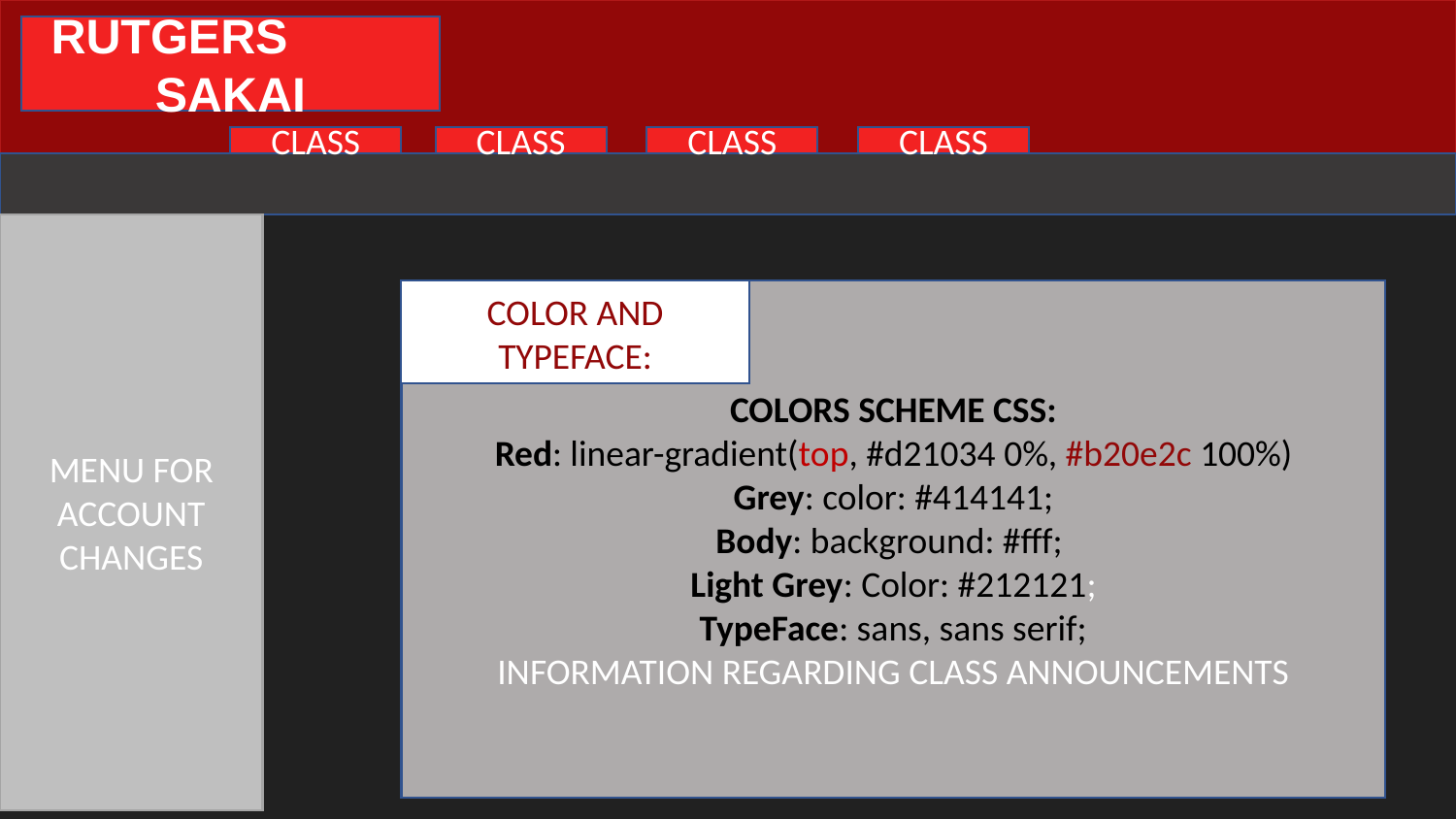

RUTGERS          SAKAI
CLASS
CLASS
CLASS
CLASS

MENU FOR ACCOUNT CHANGES
COLORS SCHEME CSS:
Red: linear-gradient(top, #d21034 0%, #b20e2c 100%)
Grey: color: #414141;
Body: background: #fff;
Light Grey: Color: #212121;
TypeFace: sans, sans serif;
INFORMATION REGARDING CLASS ANNOUNCEMENTS
COLOR AND TYPEFACE: